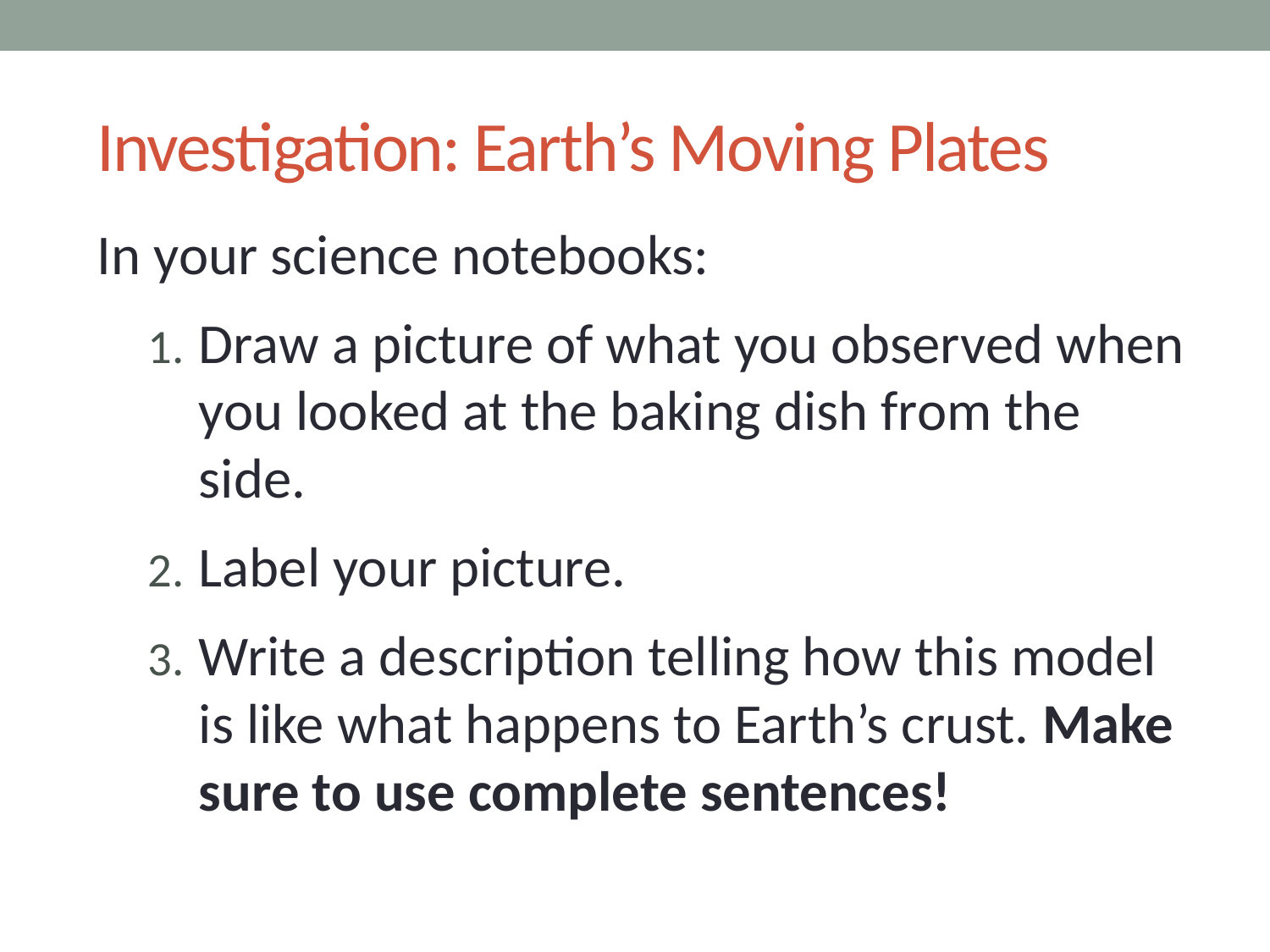

# Investigation: Earth’s Moving Plates
In your science notebooks:
Draw a picture of what you observed when you looked at the baking dish from the side.
Label your picture.
Write a description telling how this model is like what happens to Earth’s crust. Make sure to use complete sentences!